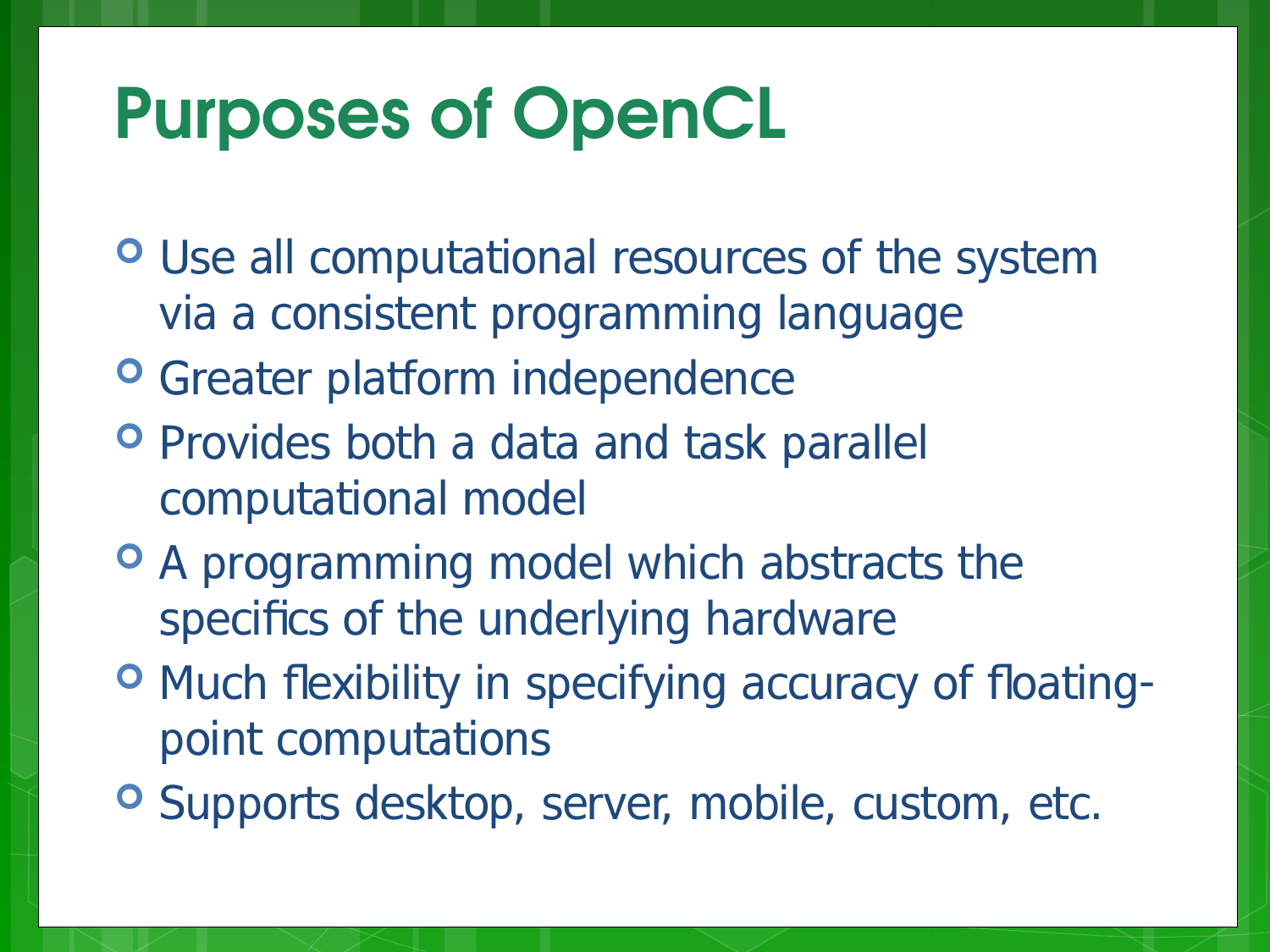

# Purposes of OpenCL
Use all computational resources of the system via a consistent programming language
Greater platform independence
Provides both a data and task parallel computational model
A programming model which abstracts the specifics of the underlying hardware
Much flexibility in specifying accuracy of floating-point computations
Supports desktop, server, mobile, custom, etc.